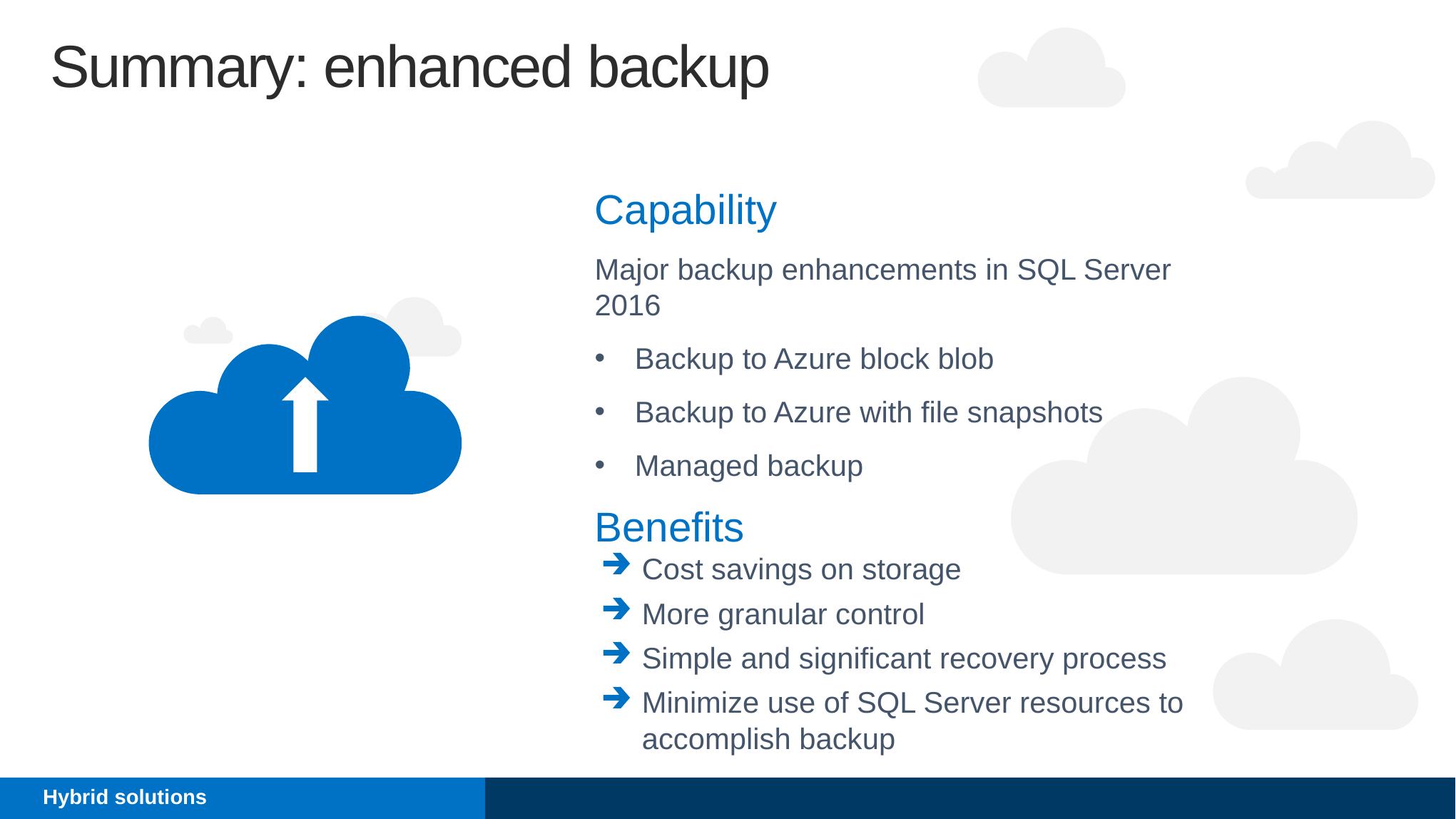

Summary: enhanced backup

Capability
Major backup enhancements in SQL Server 2016
Backup to Azure block blob
Backup to Azure with file snapshots
Managed backup
Benefits
Cost savings on storage
More granular control
Simple and significant recovery process
Minimize use of SQL Server resources to accomplish backup

Hybrid solutions